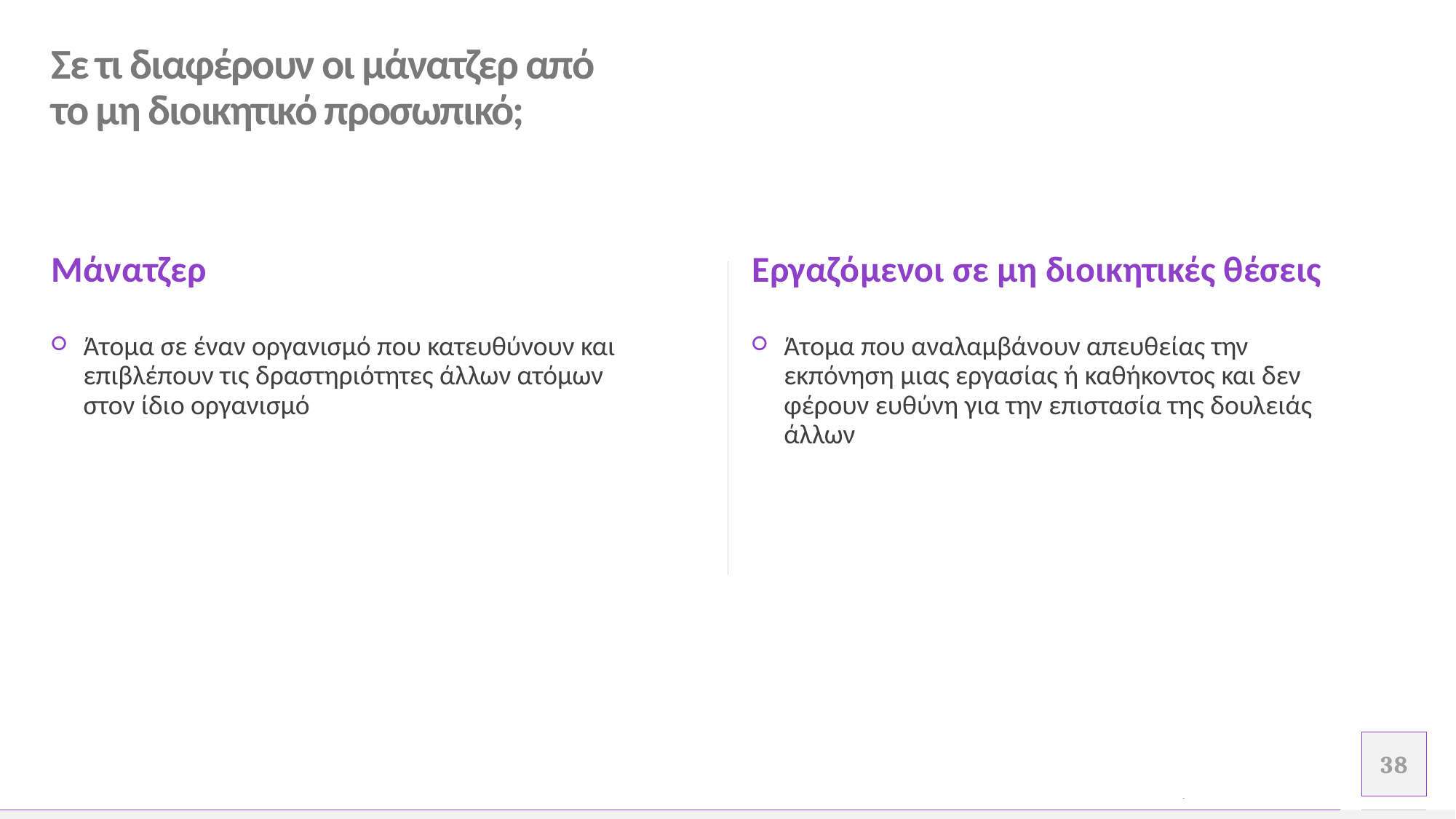

# Σε τι διαφέρουν οι μάνατζερ από το μη διοικητικό προσωπικό;
Μάνατζερ
Εργαζόμενοι σε μη διοικητικές θέσεις
Άτομα σε έναν οργανισμό που κατευθύνουν και επιβλέπουν τις δραστηριότητες άλλων ατόμων στον ίδιο οργανισμό
Άτομα που αναλαμβάνουν απευθείας την εκπόνηση μιας εργασίας ή καθήκοντος και δεν φέρουν ευθύνη για την επιστασία της δουλειάς άλλων

.
.
38
Προσθέστε υποσέλιδο